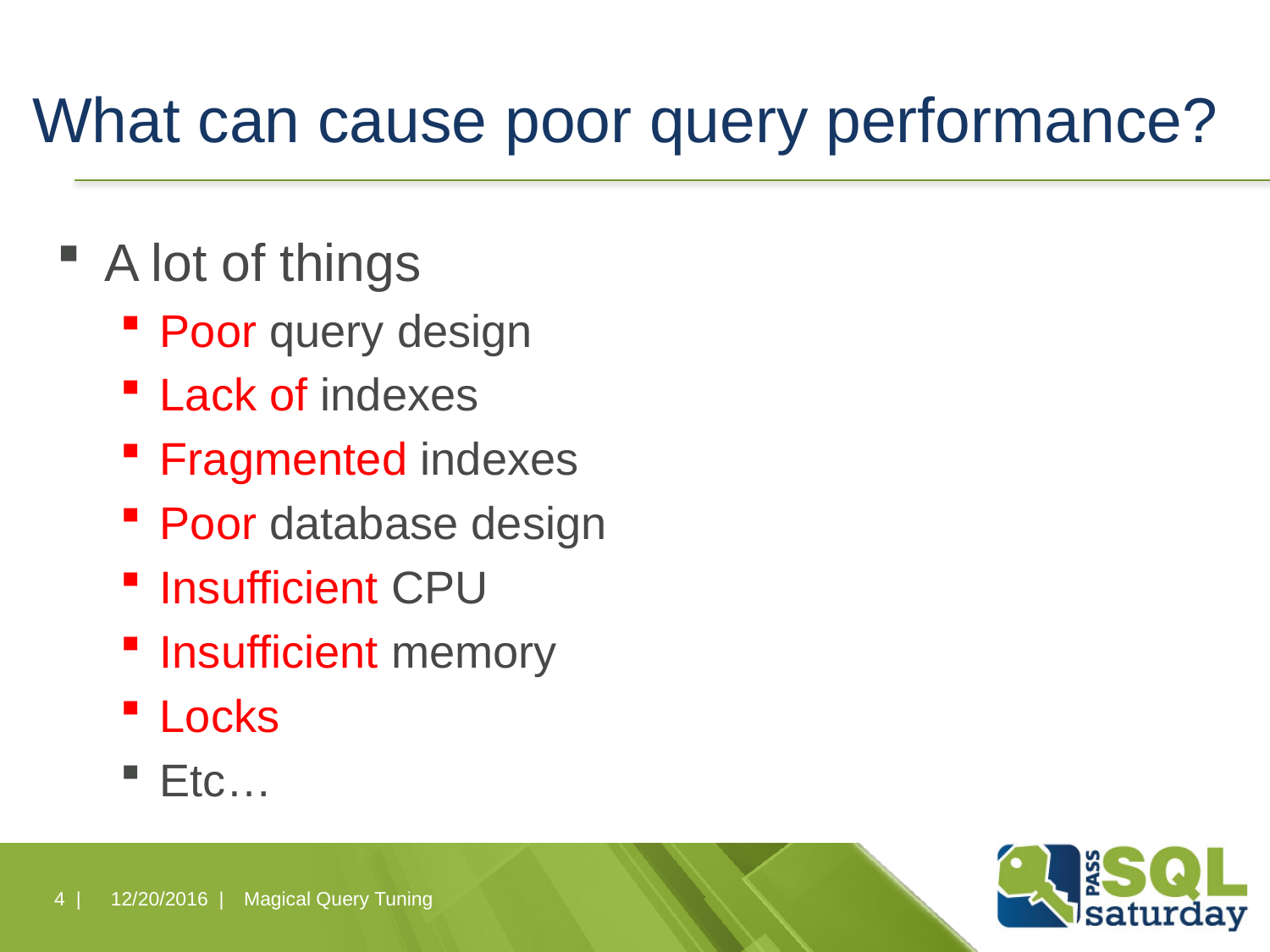

# What can cause poor query performance?
A lot of things
Poor query design
Lack of indexes
Fragmented indexes
Poor database design
Insufficient CPU
Insufficient memory
Locks
Etc…
4  |
12/20/2016  |
Magical Query Tuning